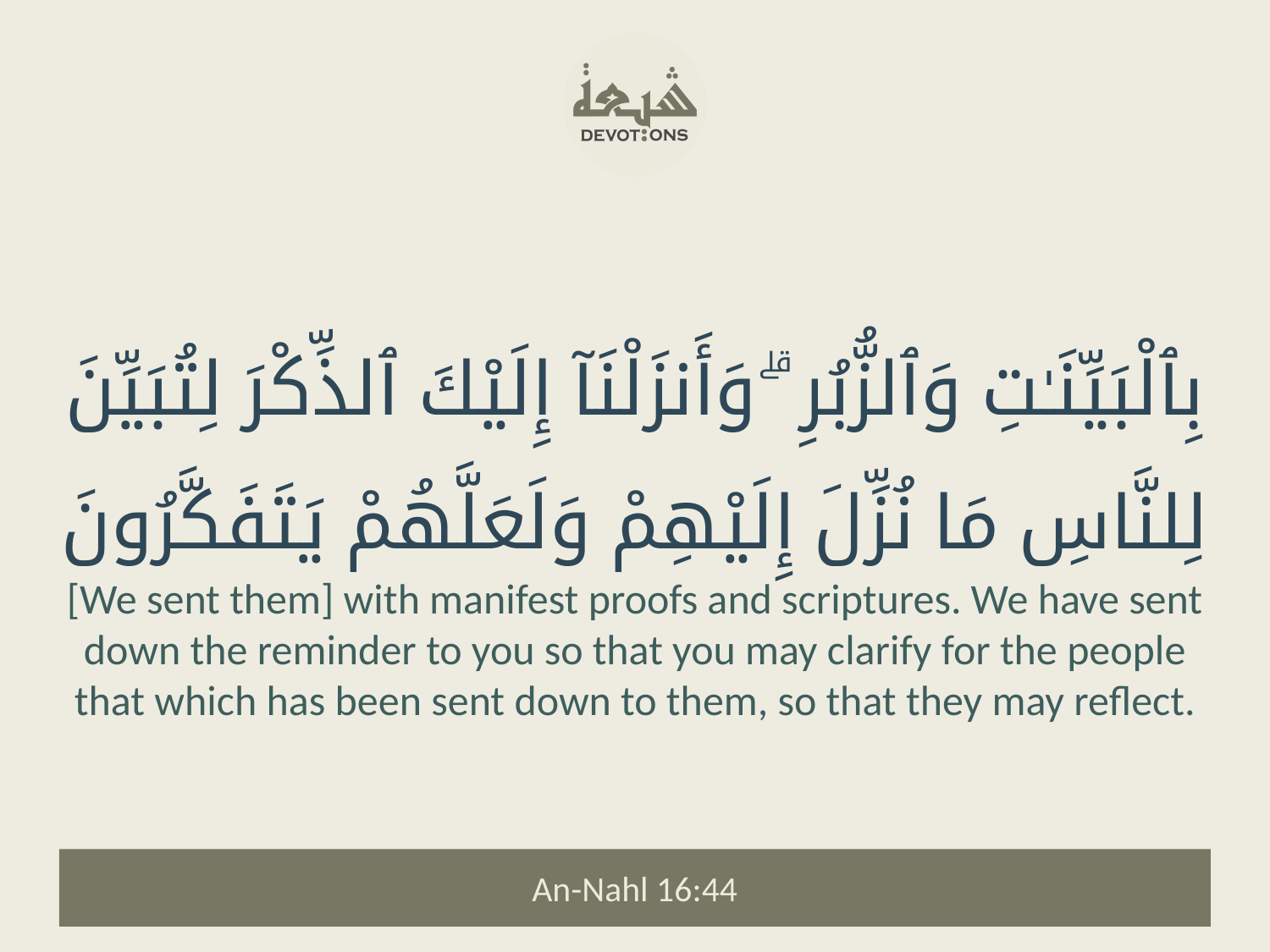

بِٱلْبَيِّنَـٰتِ وَٱلزُّبُرِ ۗ وَأَنزَلْنَآ إِلَيْكَ ٱلذِّكْرَ لِتُبَيِّنَ لِلنَّاسِ مَا نُزِّلَ إِلَيْهِمْ وَلَعَلَّهُمْ يَتَفَكَّرُونَ
[We sent them] with manifest proofs and scriptures. We have sent down the reminder to you so that you may clarify for the people that which has been sent down to them, so that they may reflect.
An-Nahl 16:44